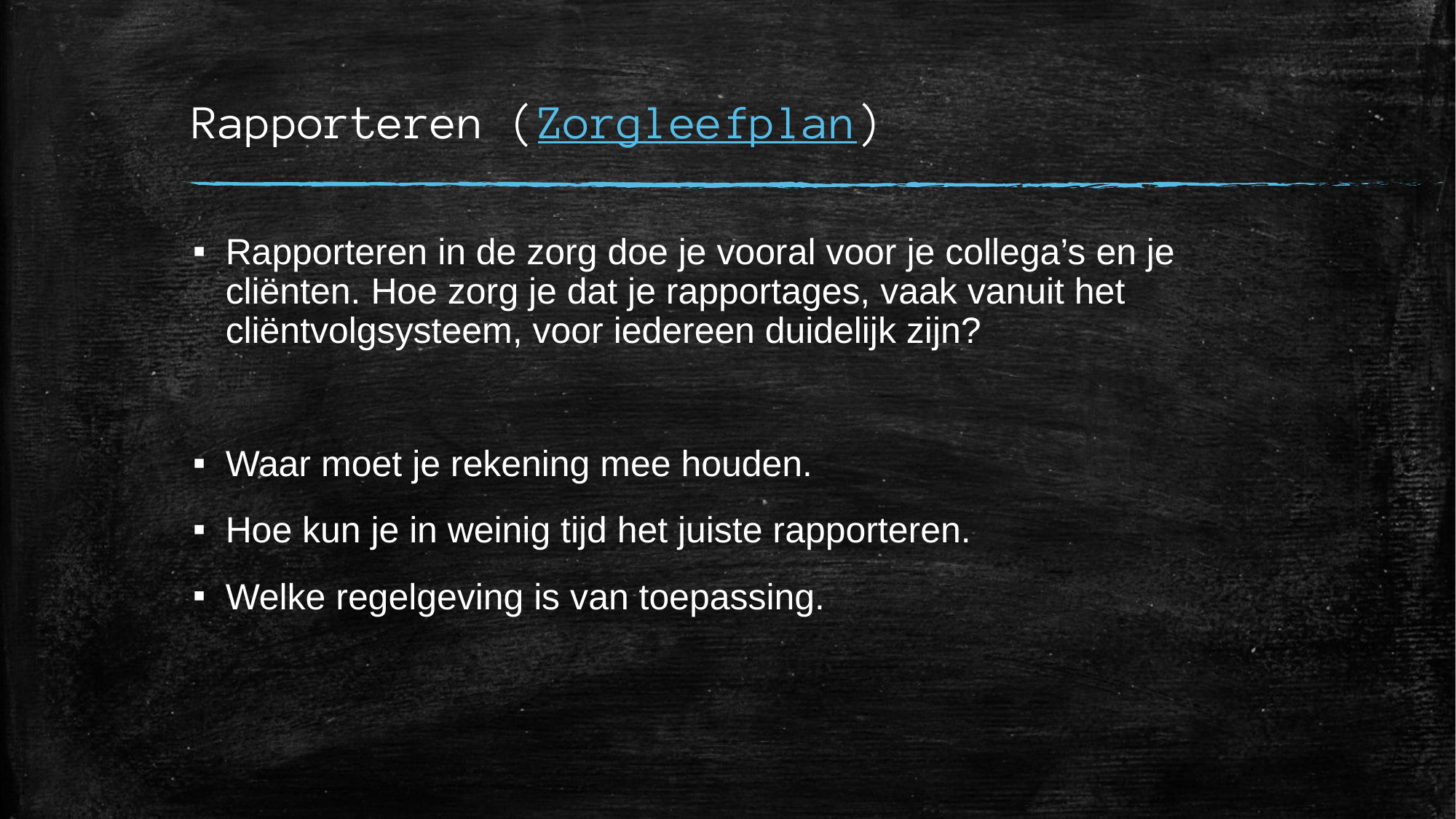

# Rapporteren (Zorgleefplan)
Rapporteren in de zorg doe je vooral voor je collega’s en je cliënten. Hoe zorg je dat je rapportages, vaak vanuit het cliëntvolgsysteem, voor iedereen duidelijk zijn?

Waar moet je rekening mee houden.
Hoe kun je in weinig tijd het juiste rapporteren.
Welke regelgeving is van toepassing.